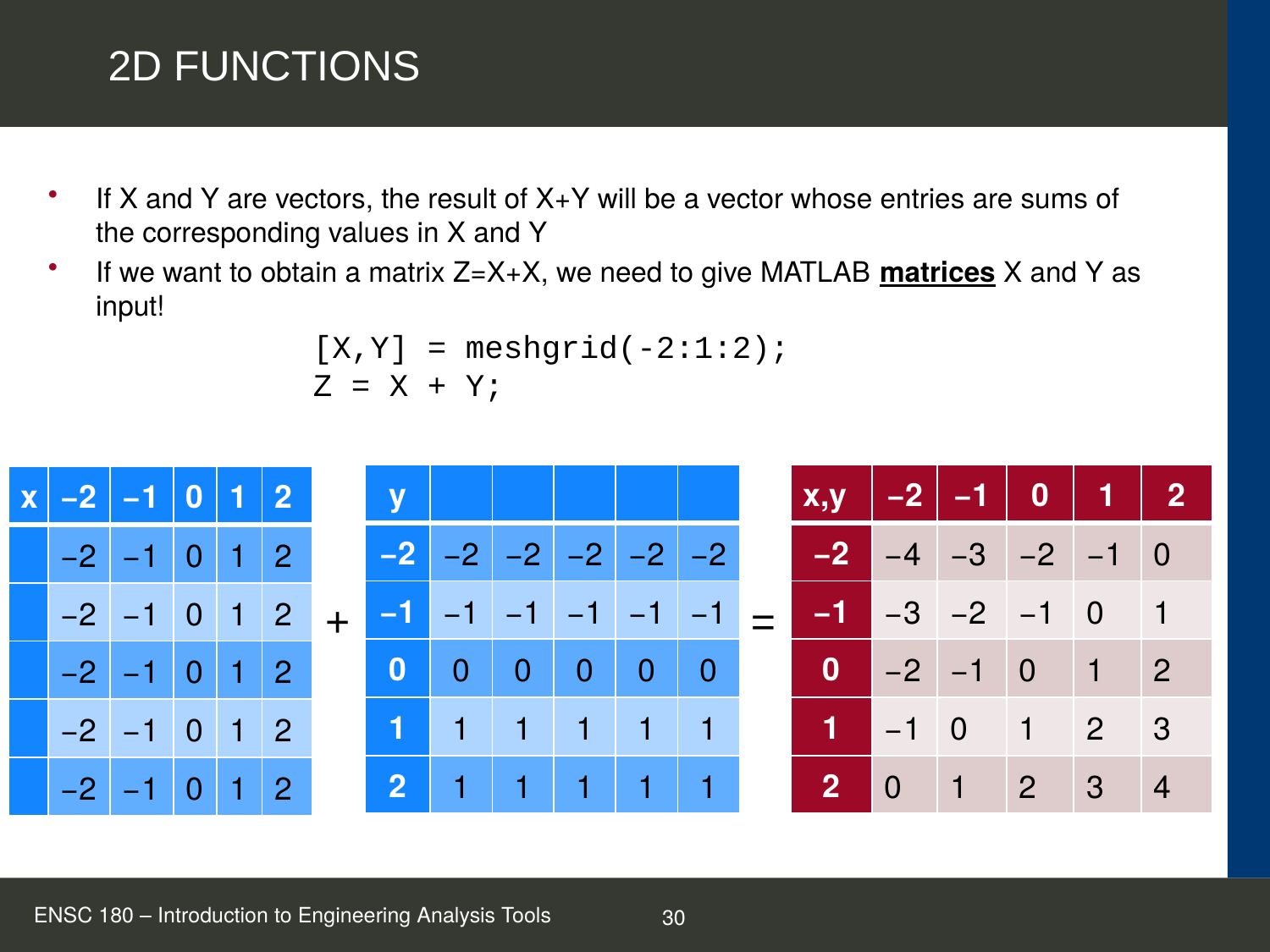

# 2D FUNCTIONS
If X and Y are vectors, the result of X+Y will be a vector whose entries are sums of the corresponding values in X and Y
If we want to obtain a matrix Z=X+X, we need to give MATLAB matrices X and Y as input!

[X,Y] = meshgrid(-2:1:2);
Z = X + Y;
| y |  |  |  |  |  |
| --- | --- | --- | --- | --- | --- |
| −2 | −2 | −2 | −2 | −2 | −2 |
| −1 | −1 | −1 | −1 | −1 | −1 |
| 0 | 0 | 0 | 0 | 0 | 0 |
| 1 | 1 | 1 | 1 | 1 | 1 |
| 2 | 1 | 1 | 1 | 1 | 1 |
| x,y | −2 | −1 | 0 | 1 | 2 |
| --- | --- | --- | --- | --- | --- |
| −2 | −4 | −3 | −2 | −1 | 0 |
| −1 | −3 | −2 | −1 | 0 | 1 |
| 0 | −2 | −1 | 0 | 1 | 2 |
| 1 | −1 | 0 | 1 | 2 | 3 |
| 2 | 0 | 1 | 2 | 3 | 4 |
| x | −2 | −1 | 0 | 1 | 2 |
| --- | --- | --- | --- | --- | --- |
|  | −2 | −1 | 0 | 1 | 2 |
|  | −2 | −1 | 0 | 1 | 2 |
|  | −2 | −1 | 0 | 1 | 2 |
|  | −2 | −1 | 0 | 1 | 2 |
|  | −2 | −1 | 0 | 1 | 2 |
+
=
ENSC 180 – Introduction to Engineering Analysis Tools